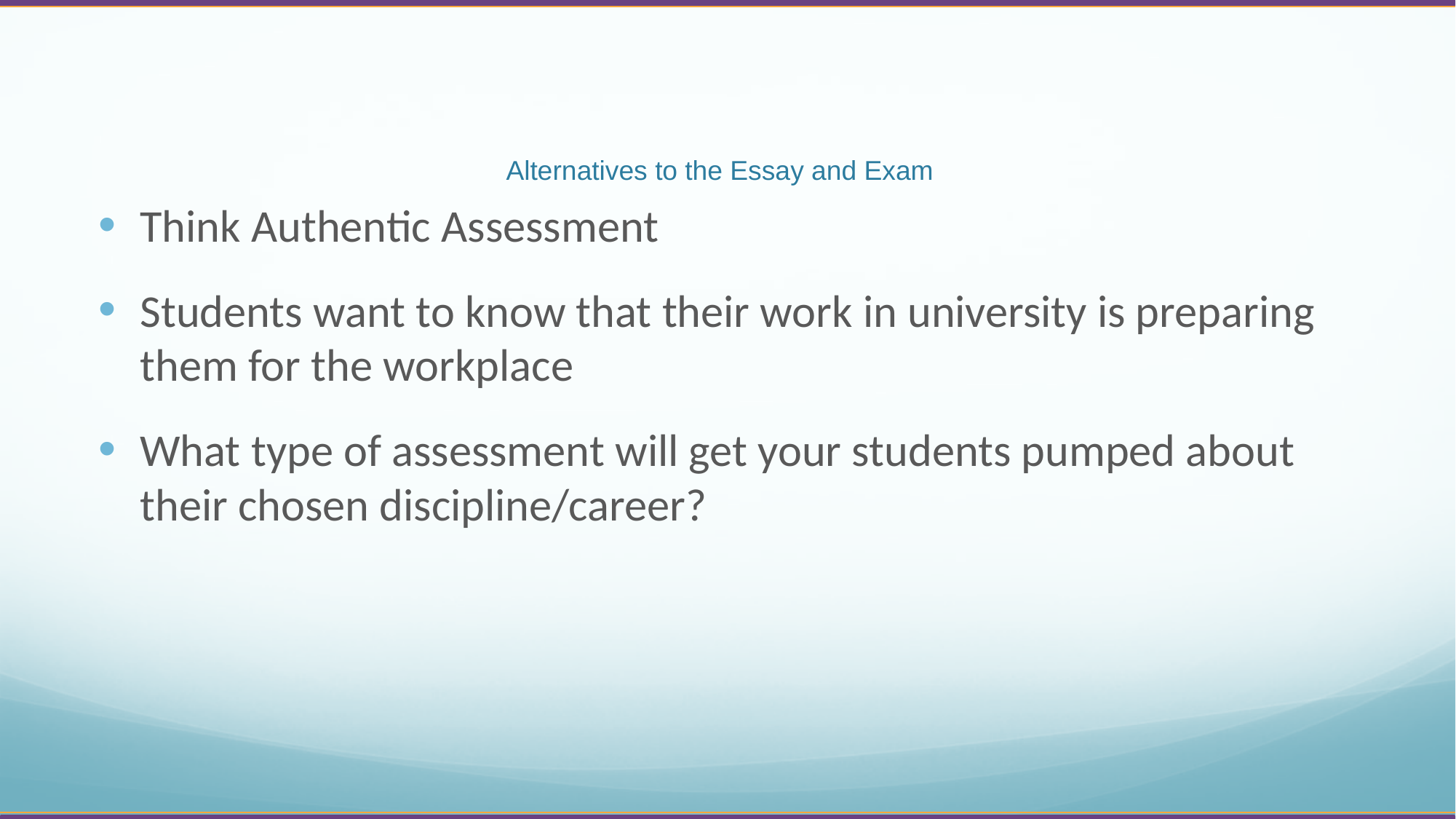

# Alternatives to the Essay and Exam
Think Authentic Assessment
Students want to know that their work in university is preparing them for the workplace
What type of assessment will get your students pumped about their chosen discipline/career?